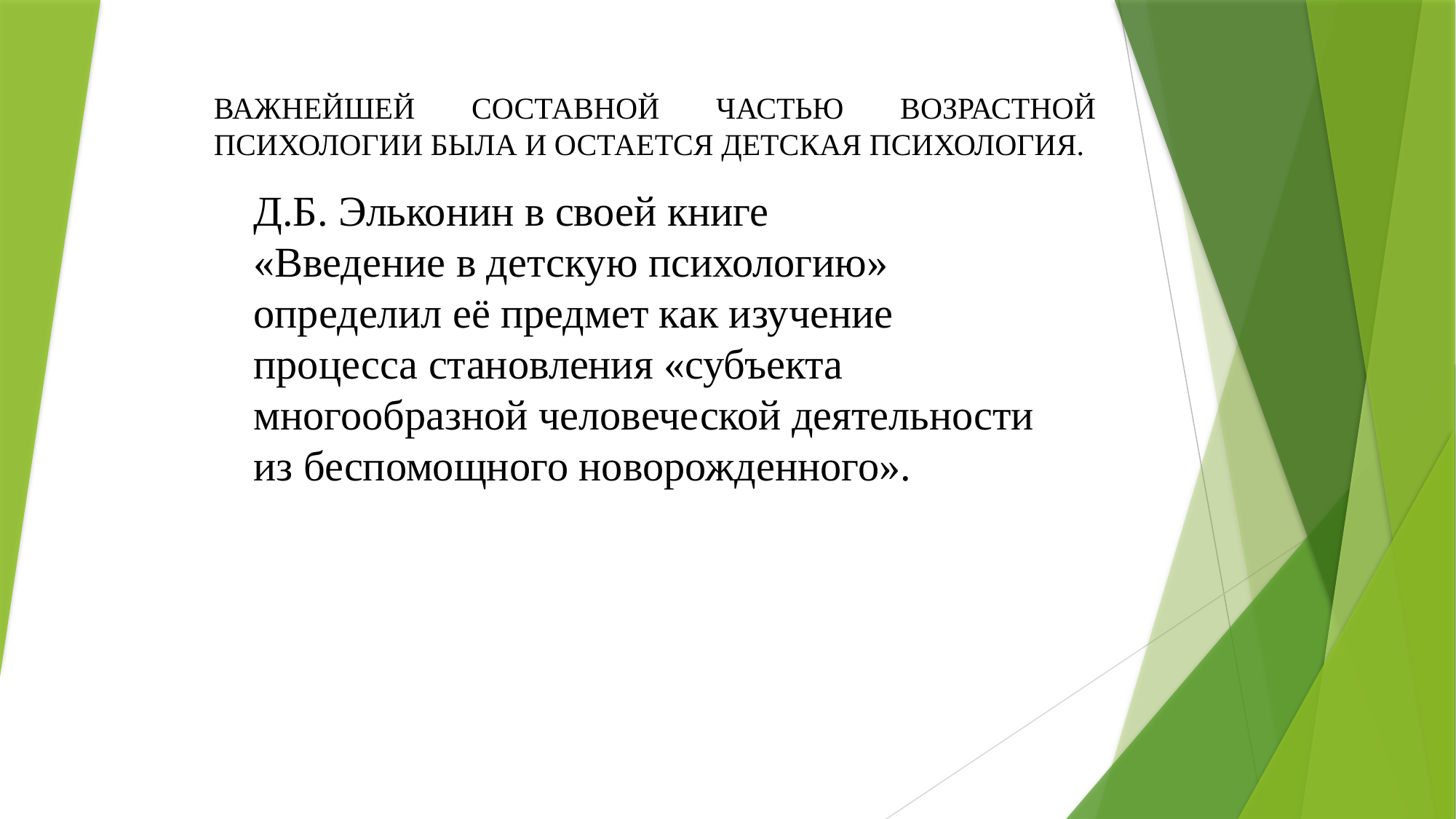

ВАЖНЕЙШЕЙ СОСТАВНОЙ ЧАСТЬЮ ВОЗРАСТНОЙ ПСИХОЛОГИИ БЫЛА И ОСТАЕТСЯ ДЕТСКАЯ ПСИХОЛОГИЯ.
Д.Б. Эльконин в своей книге
«Введение в детскую психологию» определил её предмет как изучение процесса становления «субъекта
многообразной человеческой деятельности из беспомощного новорожденного».